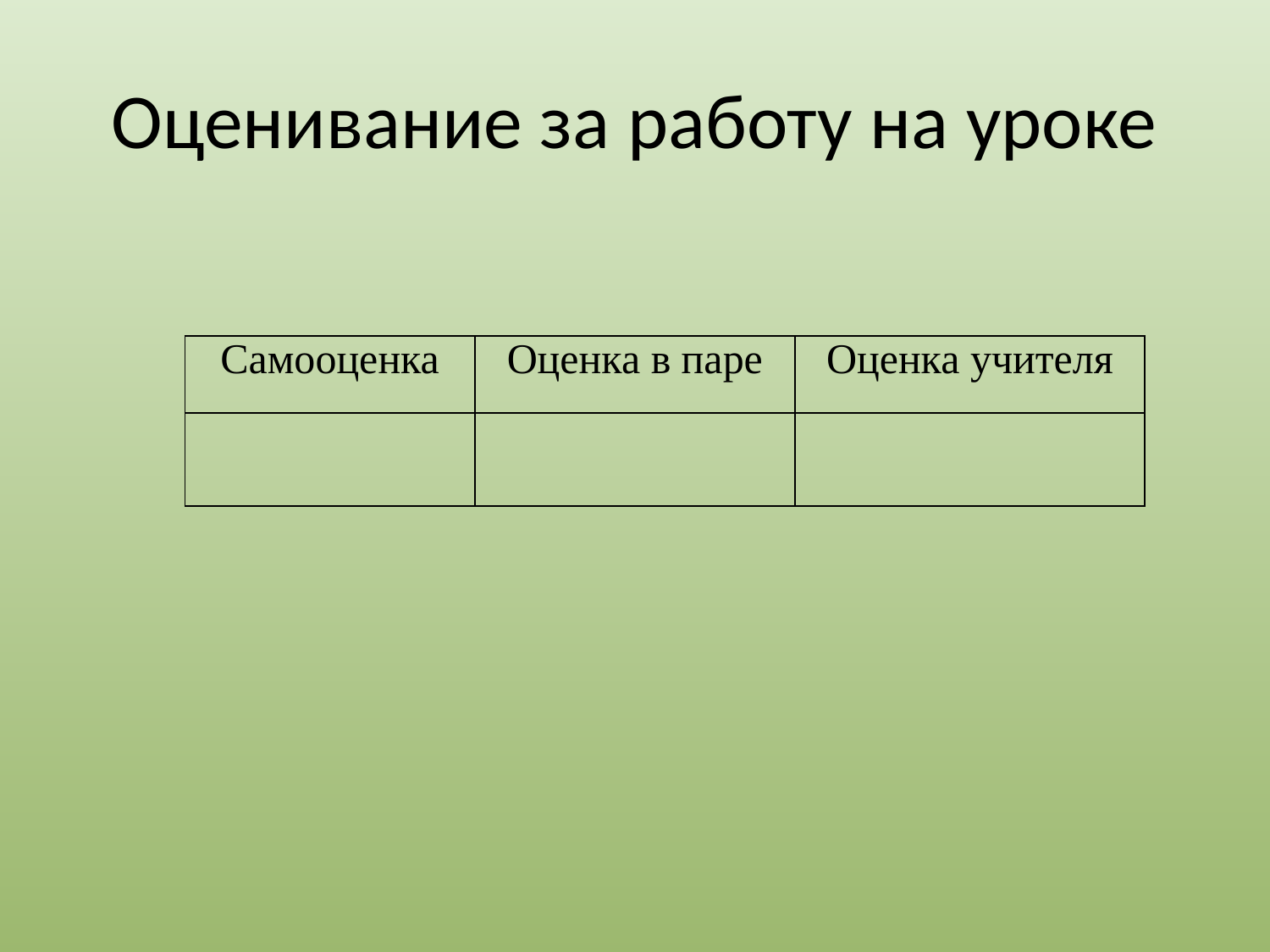

# Оценивание за работу на уроке
| Самооценка | Оценка в паре | Оценка учителя |
| --- | --- | --- |
|  |  |  |